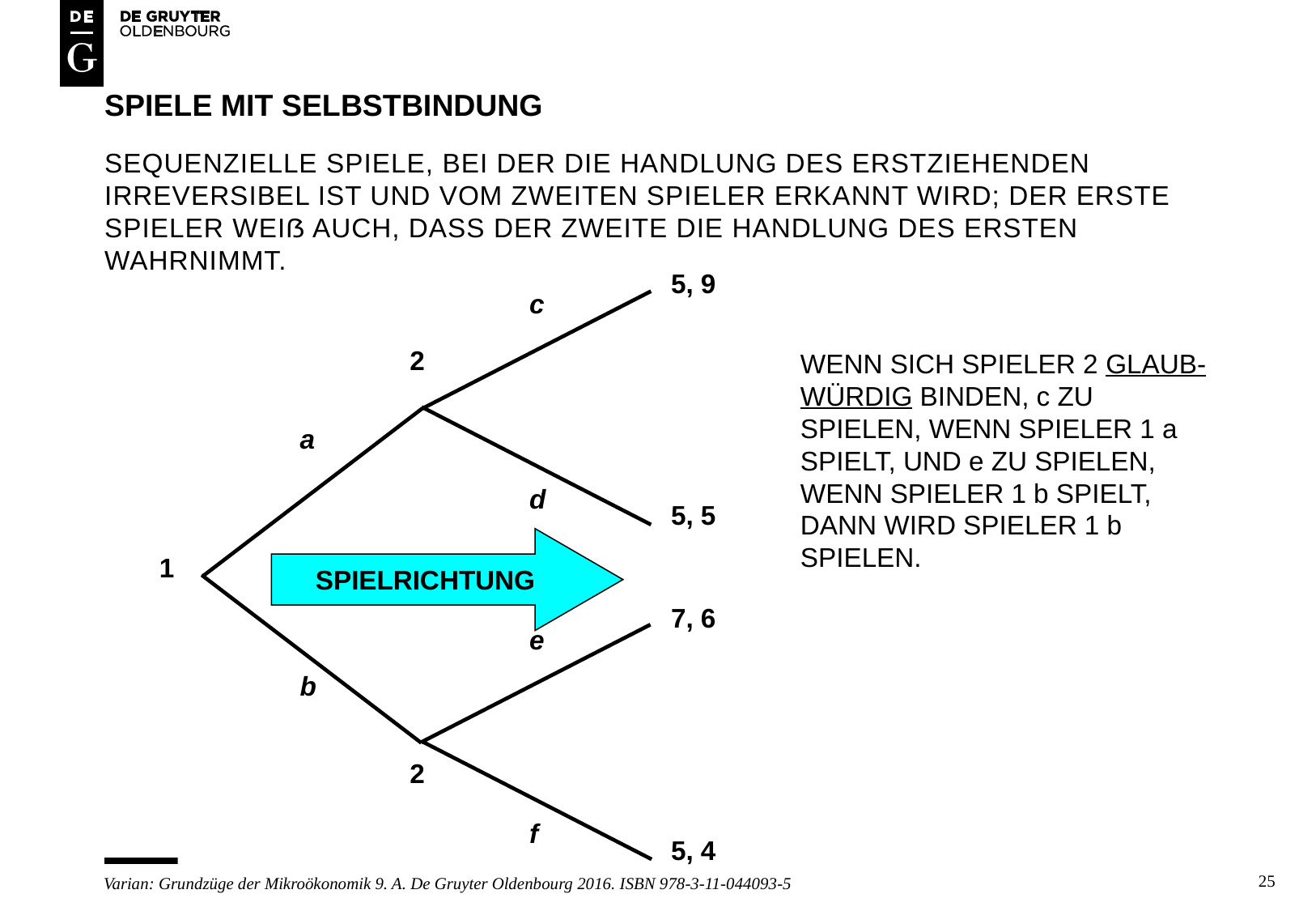

# SPIELE MIT SELBSTBINDUNG
SEQUENZIELLE SPIELE, BEI DER DIE HANDLUNG DES ERSTZIEHENDEN IRREVERSIBEL IST UND VOM ZWEITEN SPIELER ERKANNT WIRD; DER ERSTE SPIELER WEIß AUCH, DASS DER ZWEITE DIE HANDLUNG DES ERSTEN WAHRNIMMT.
5, 9
c

2
WENN SICH SPIELER 2 GLAUB-
WÜRDIG BINDEN, c ZU
SPIELEN, WENN SPIELER 1 a
SPIELT, UND e ZU SPIELEN,
WENN SPIELER 1 b SPIELT,
DANN WIRD SPIELER 1 b
SPIELEN.

a
d
5, 5
SPIELRICHTUNG
1

7, 6
e

b

2
f
5, 4
25
Varian: Grundzüge der Mikroökonomik 9. A. De Gruyter Oldenbourg 2016. ISBN 978-3-11-044093-5